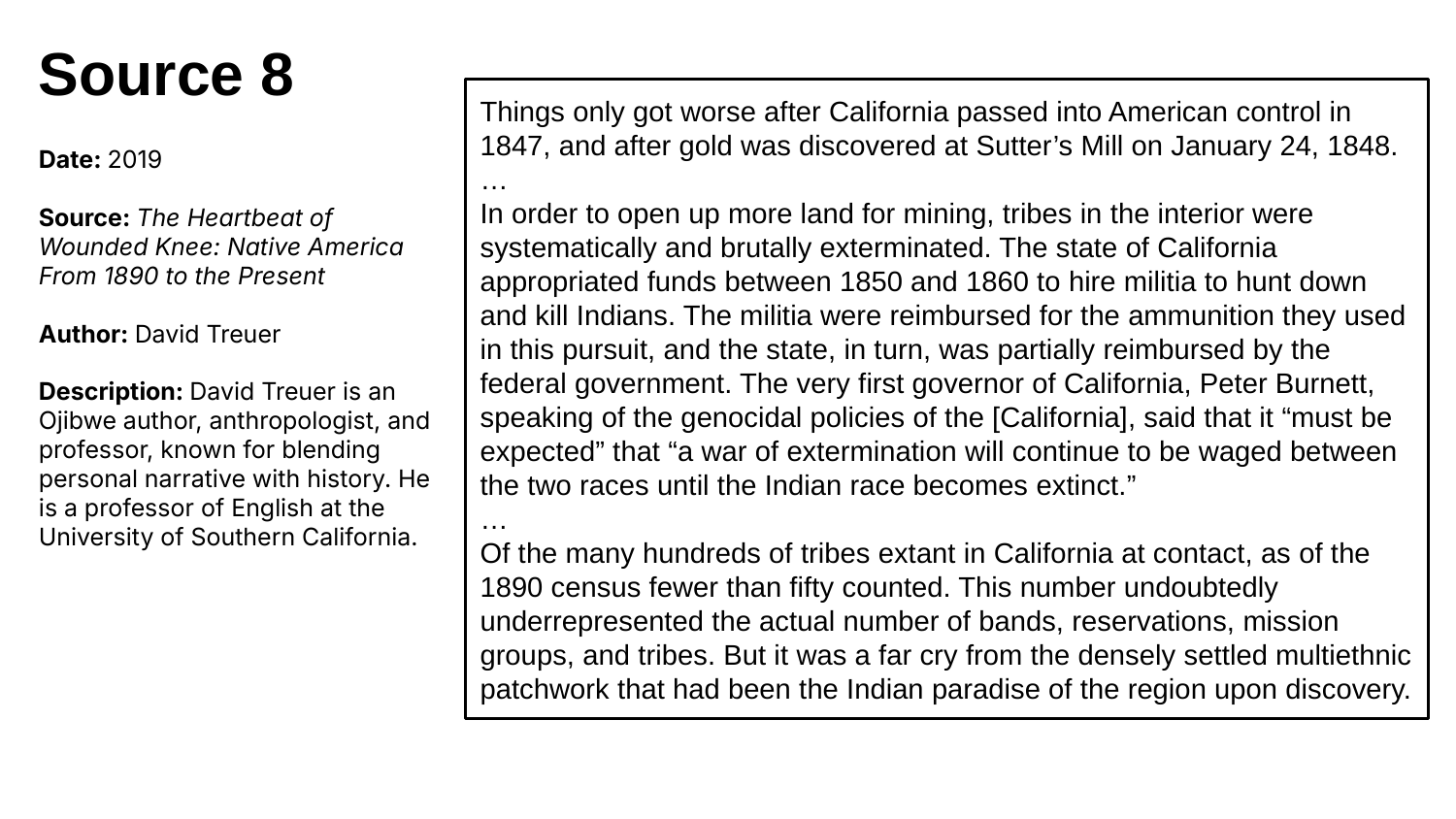

Source 8

Date: 2019

Source: The Heartbeat of Wounded Knee: Native America From 1890 to the Present

Author: David Treuer

Description: David Treuer is an Ojibwe author, anthropologist, and professor, known for blending personal narrative with history. He is a professor of English at the University of Southern California.

Things only got worse after California passed into American control in 1847, and after gold was discovered at Sutter’s Mill on January 24, 1848.
…
In order to open up more land for mining, tribes in the interior were systematically and brutally exterminated. The state of California appropriated funds between 1850 and 1860 to hire militia to hunt down and kill Indians. The militia were reimbursed for the ammunition they used in this pursuit, and the state, in turn, was partially reimbursed by the federal government. The very first governor of California, Peter Burnett, speaking of the genocidal policies of the [California], said that it “must be expected” that “a war of extermination will continue to be waged between the two races until the Indian race becomes extinct.”
…
Of the many hundreds of tribes extant in California at contact, as of the 1890 census fewer than fifty counted. This number undoubtedly underrepresented the actual number of bands, reservations, mission groups, and tribes. But it was a far cry from the densely settled multiethnic patchwork that had been the Indian paradise of the region upon discovery.